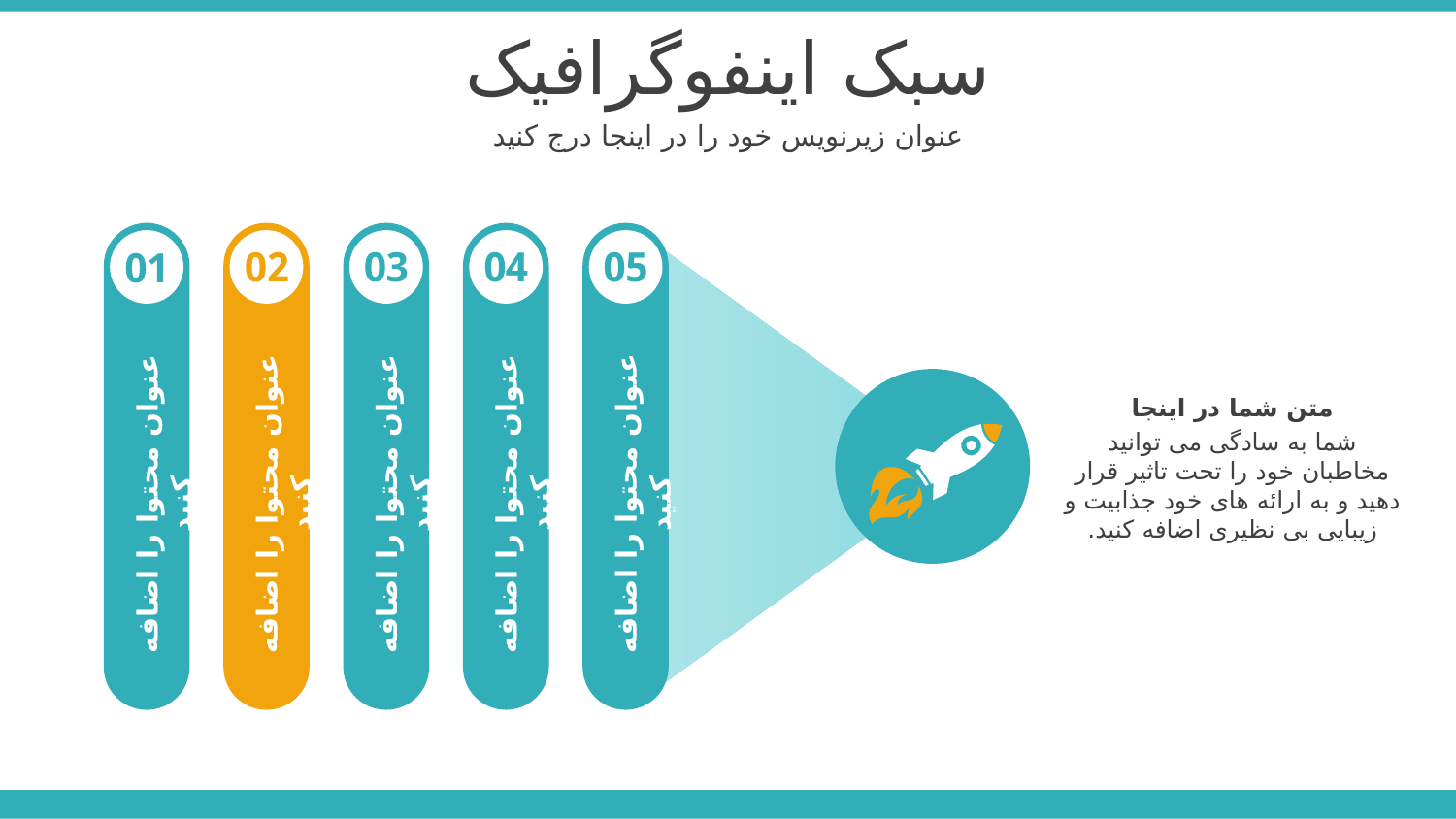

سبک اینفوگرافیک
عنوان زیرنویس خود را در اینجا درج کنید

05
04
03
02
01

متن شما در اینجا
شما به سادگی می توانید مخاطبان خود را تحت تاثیر قرار دهید و به ارائه های خود جذابیت و زیبایی بی نظیری اضافه کنید.
عنوان محتوا را اضافه کنید
عنوان محتوا را اضافه کنید
عنوان محتوا را اضافه کنید
عنوان محتوا را اضافه کنید
عنوان محتوا را اضافه کنید